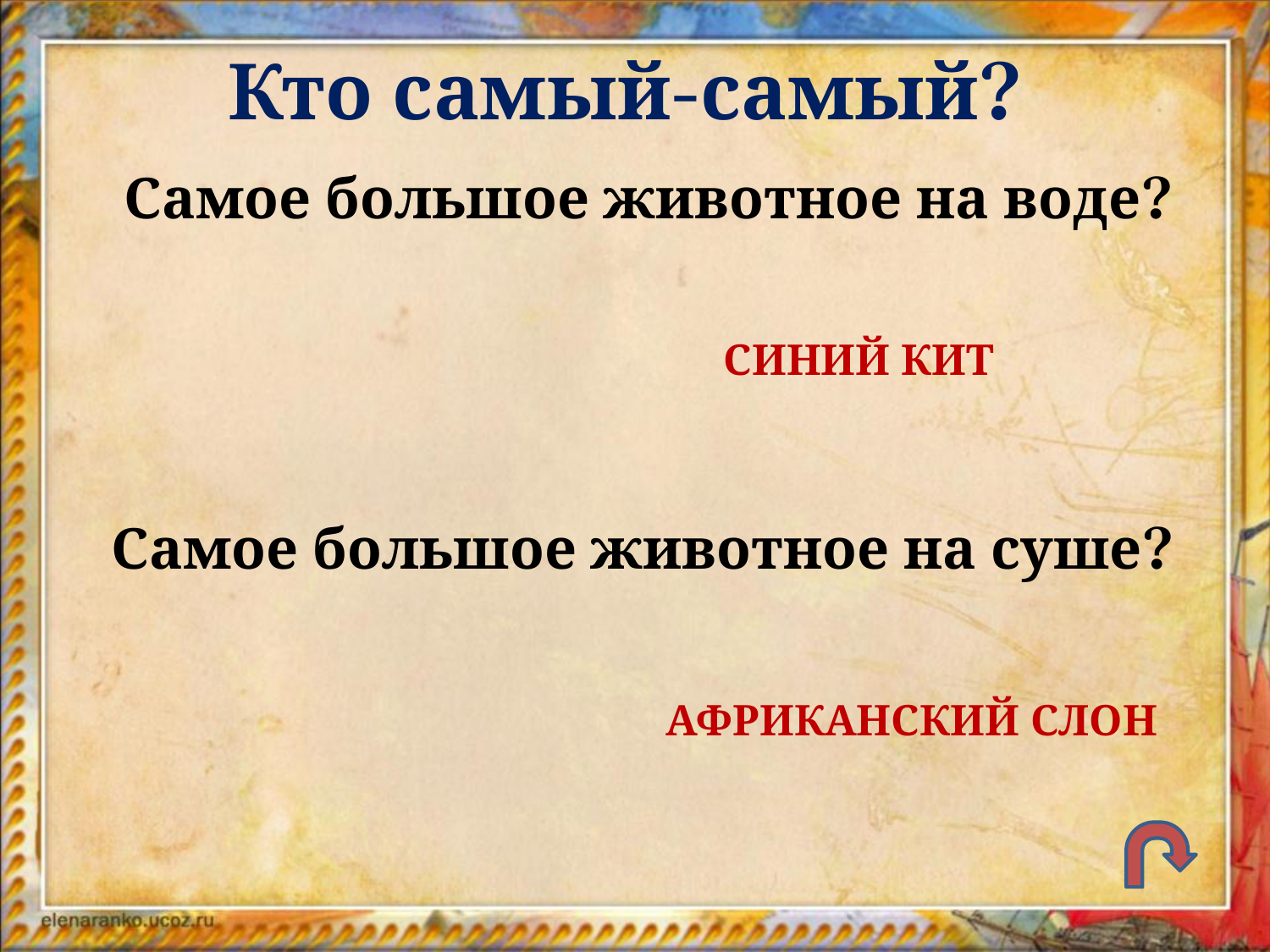

Кто самый-самый?
Самое большое животное на воде?
СИНИЙ КИТ
Самое большое животное на суше?
АФРИКАНСКИЙ СЛОН